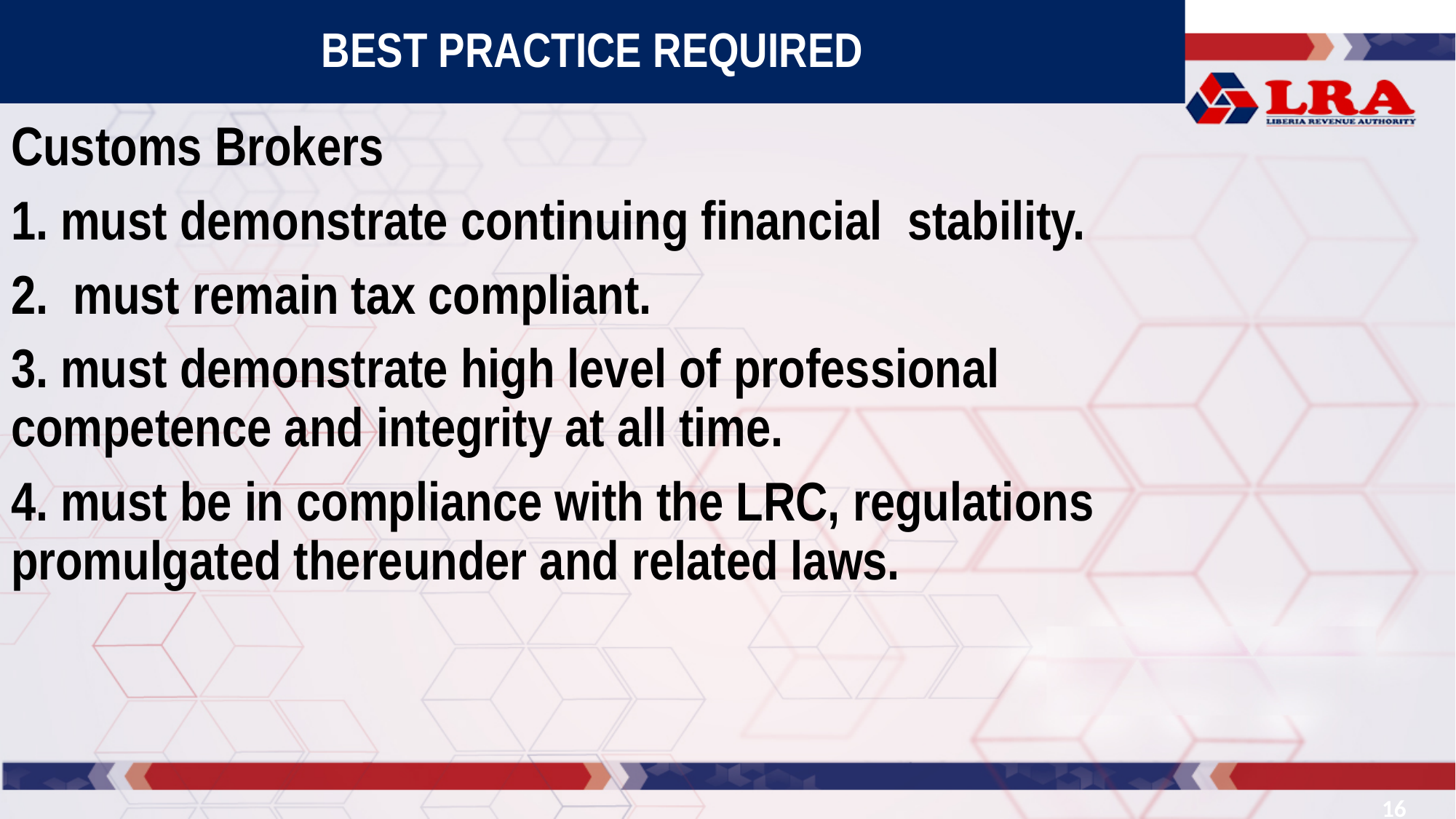

BEST PRACTICE REQUIRED
Customs Brokers
1. must demonstrate continuing financial  stability.
2.  must remain tax compliant.
3. must demonstrate high level of professional competence and integrity at all time.
4. must be in compliance with the LRC, regulations promulgated thereunder and related laws.

16